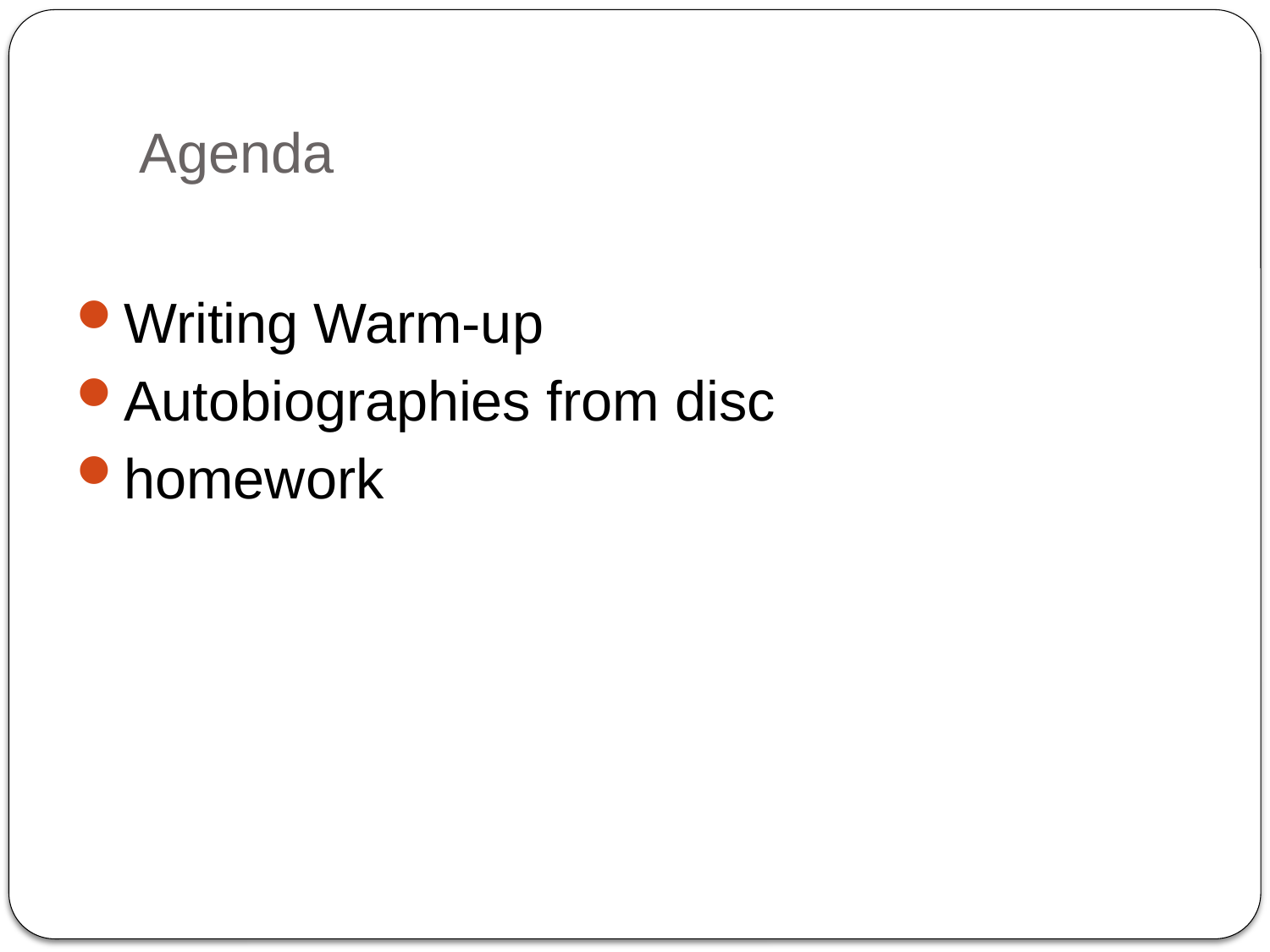

# Agenda
Writing Warm-up
Autobiographies from disc
homework